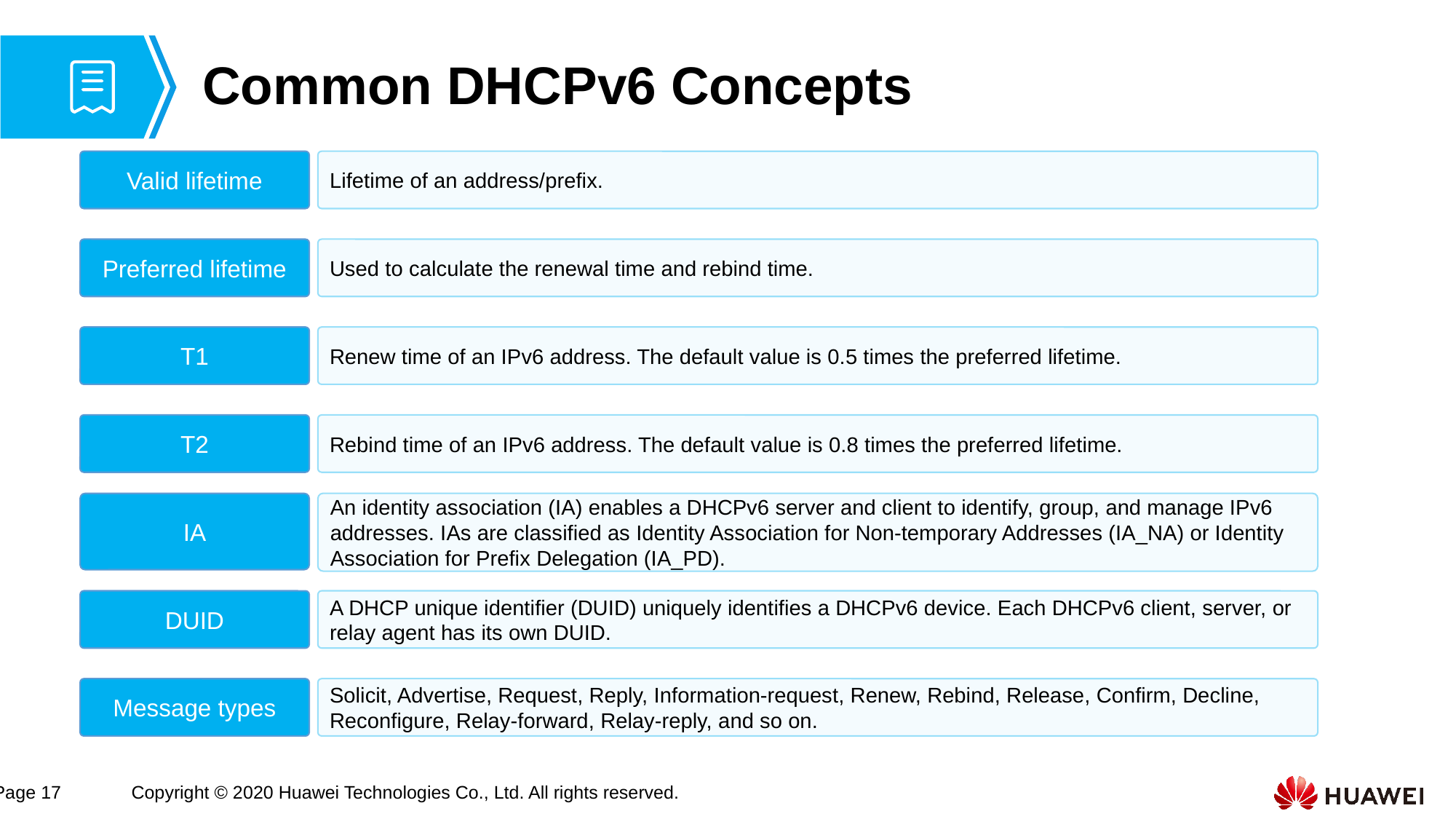

# Common DHCPv6 Concepts
Valid lifetime
Lifetime of an address/prefix.
Preferred lifetime
Used to calculate the renewal time and rebind time.
T1
Renew time of an IPv6 address. The default value is 0.5 times the preferred lifetime.
T2
Rebind time of an IPv6 address. The default value is 0.8 times the preferred lifetime.
An identity association (IA) enables a DHCPv6 server and client to identify, group, and manage IPv6 addresses. IAs are classified as Identity Association for Non-temporary Addresses (IA_NA) or Identity Association for Prefix Delegation (IA_PD).
IA
DUID
A DHCP unique identifier (DUID) uniquely identifies a DHCPv6 device. Each DHCPv6 client, server, or relay agent has its own DUID.
Message types
Solicit, Advertise, Request, Reply, Information-request, Renew, Rebind, Release, Confirm, Decline, Reconfigure, Relay-forward, Relay-reply, and so on.